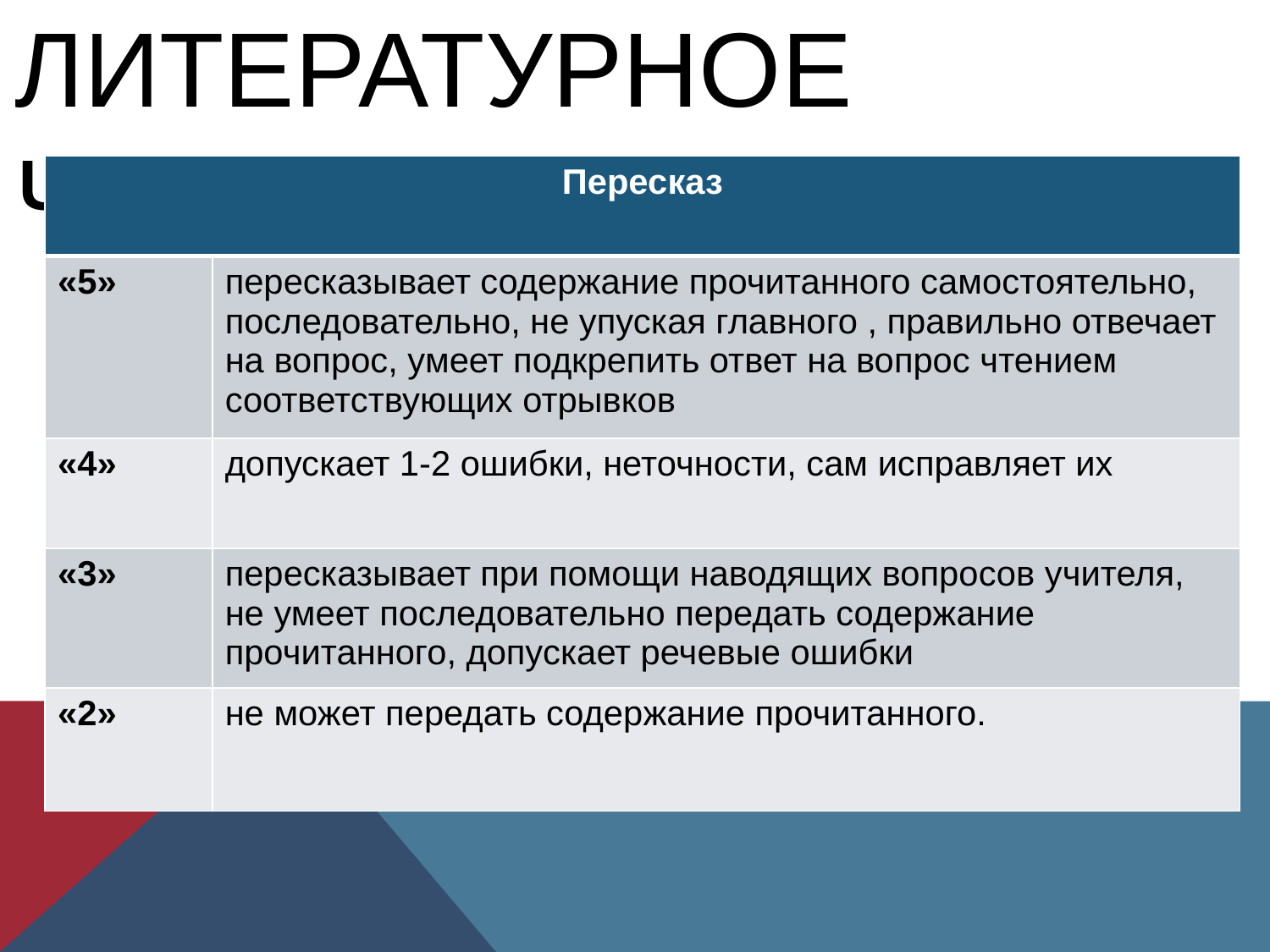

Литературное чтение
| Пересказ |  |
| --- | --- |
| «5» | пересказывает содержание прочитанного самостоятельно, последовательно, не упуская главного , правильно отвечает на вопрос, умеет подкрепить ответ на вопрос чтением соответствующих отрывков |
| «4» | допускает 1-2 ошибки, неточности, сам исправляет их |
| «3» | пересказывает при помощи наводящих вопросов учителя, не умеет последовательно передать содержание прочитанного, допускает речевые ошибки |
| «2» | не может передать содержание прочитанного. |